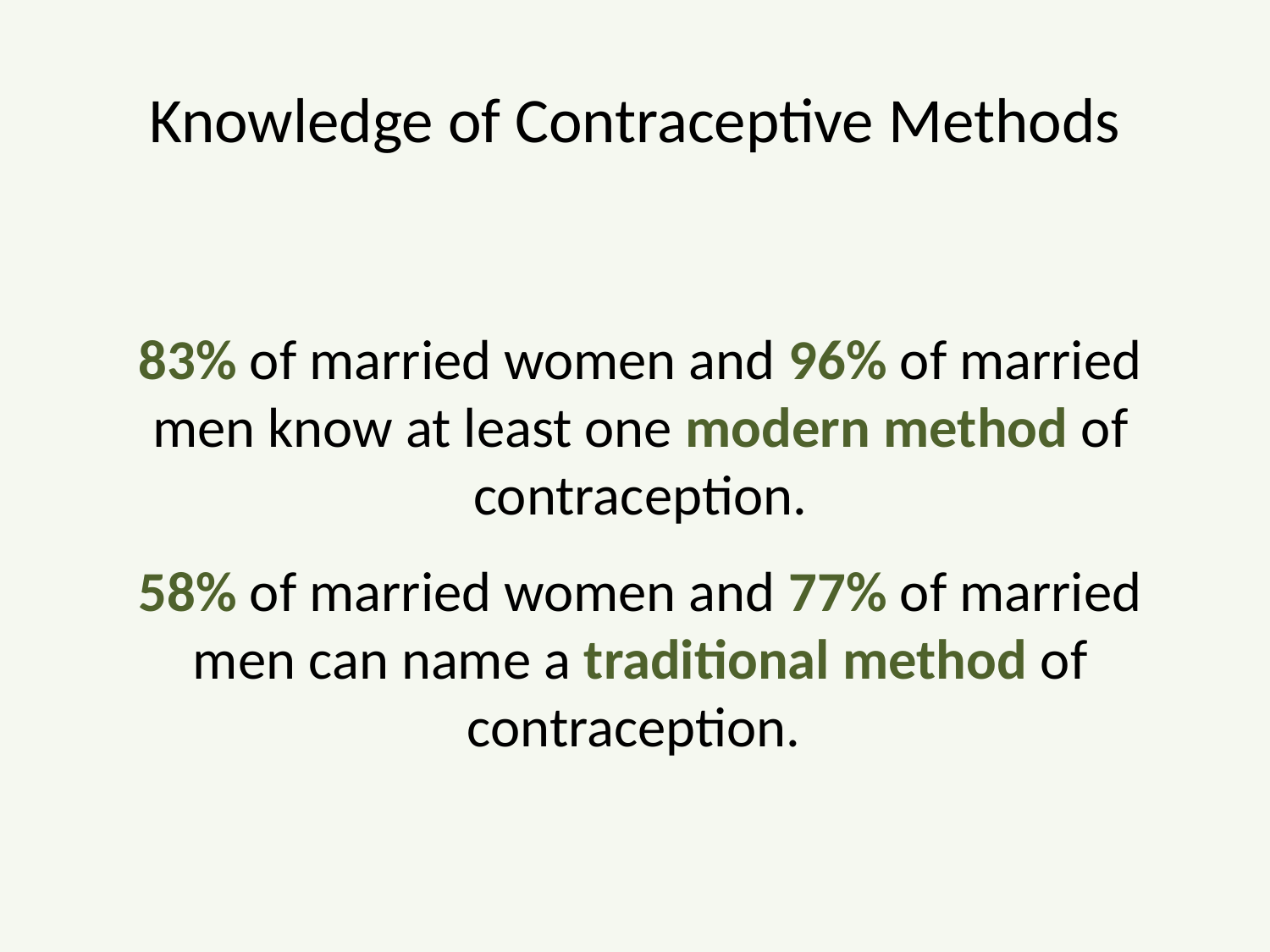

# Knowledge of Contraceptive Methods
83% of married women and 96% of married men know at least one modern method of contraception.
58% of married women and 77% of married men can name a traditional method of contraception.